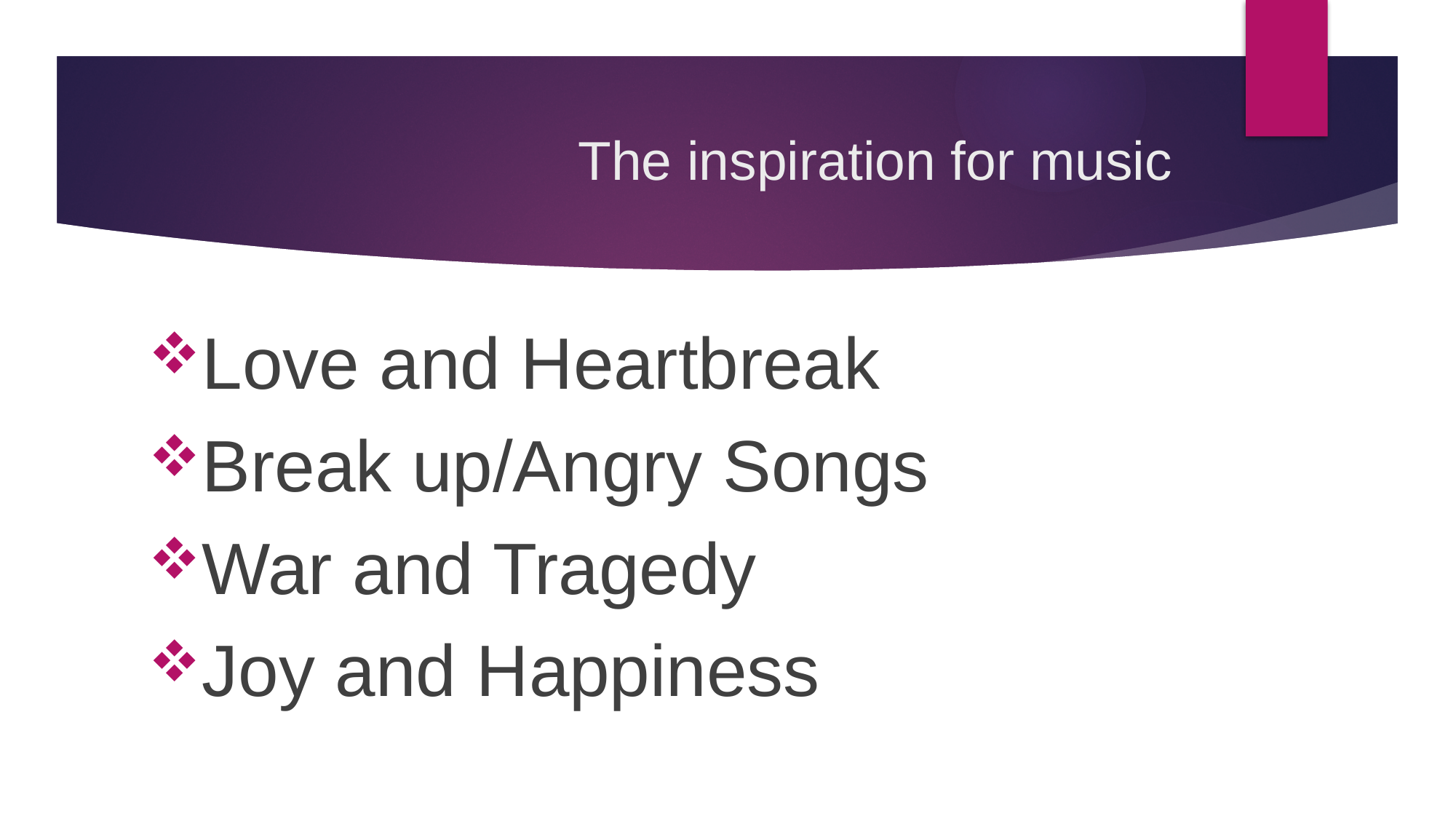

# The inspiration for music
Love and Heartbreak
Break up/Angry Songs
War and Tragedy
Joy and Happiness